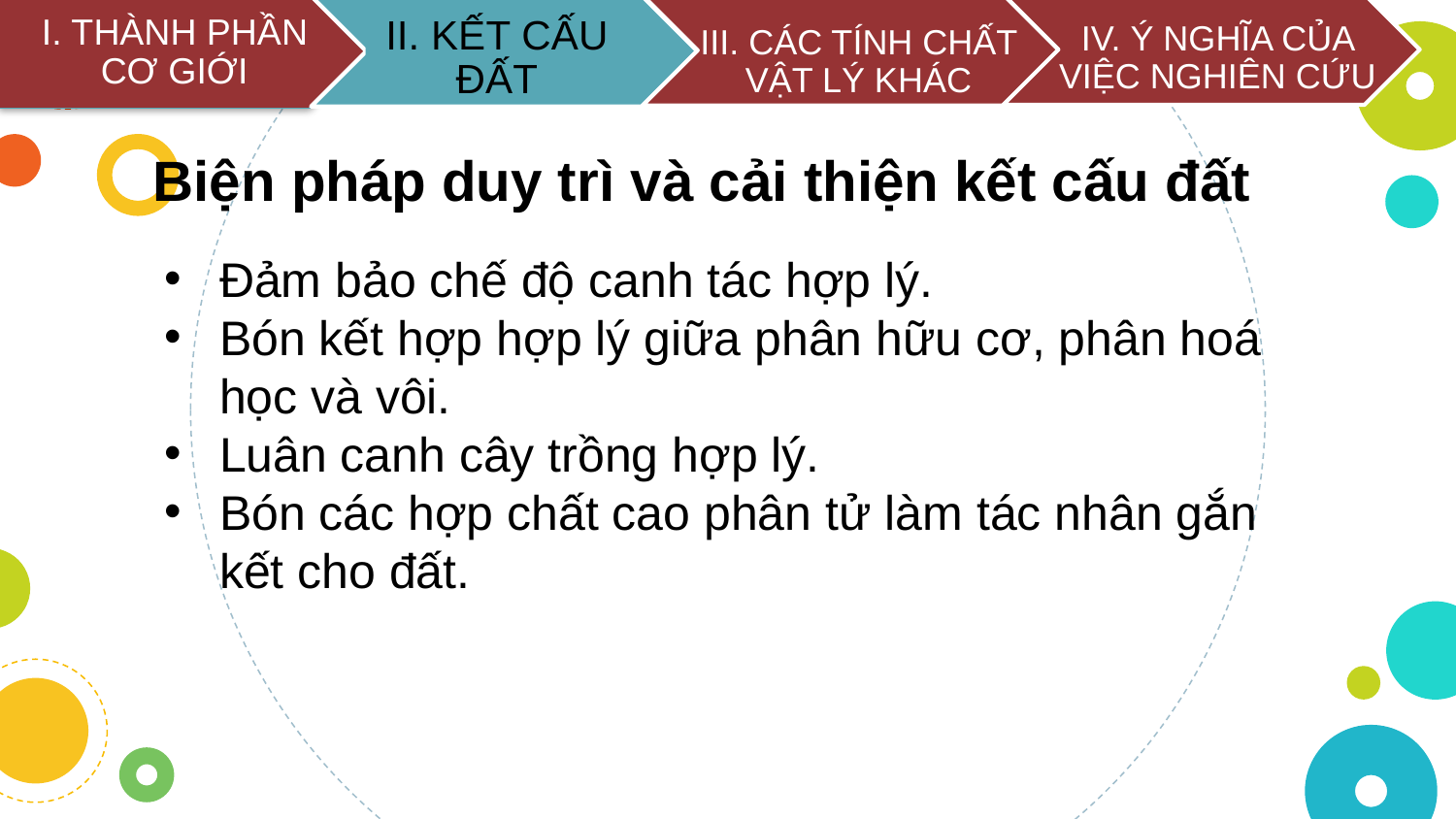

IV. Ý NGHĨA CỦA VIỆC NGHIÊN CỨU

III. CÁC TÍNH CHẤT VẬT LÝ KHÁC

II. KẾT CẤU ĐẤT

I. THÀNH PHẦN CƠ GIỚI
Biện pháp duy trì và cải thiện kết cấu đất
Đảm bảo chế độ canh tác hợp lý.
Bón kết hợp hợp lý giữa phân hữu cơ, phân hoá học và vôi.
Luân canh cây trồng hợp lý.
Bón các hợp chất cao phân tử làm tác nhân gắn kết cho đất.